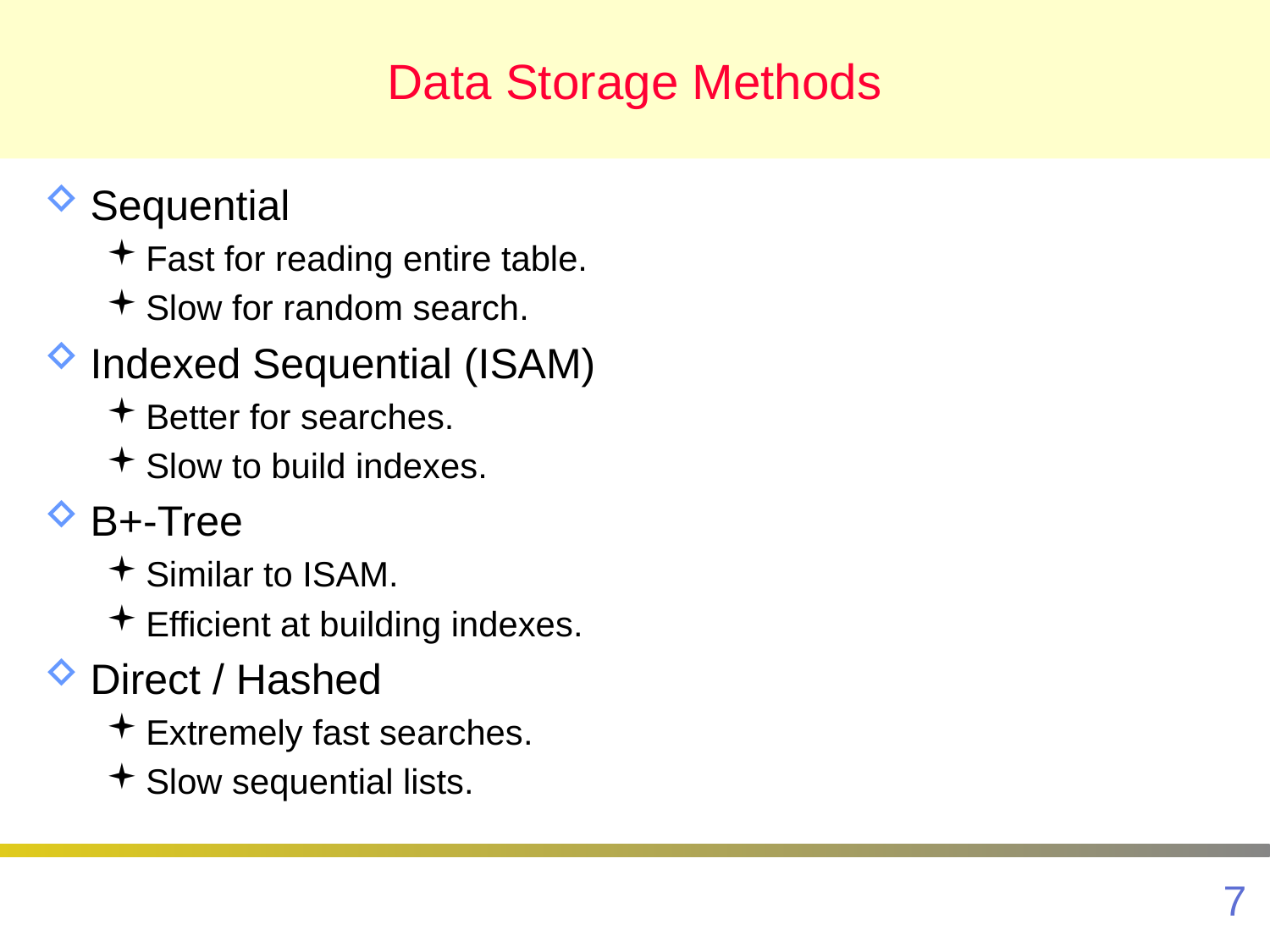

# Data Storage Methods
Sequential
Fast for reading entire table.
Slow for random search.
Indexed Sequential (ISAM)
Better for searches.
Slow to build indexes.
B+-Tree
Similar to ISAM.
Efficient at building indexes.
Direct / Hashed
Extremely fast searches.
Slow sequential lists.
7